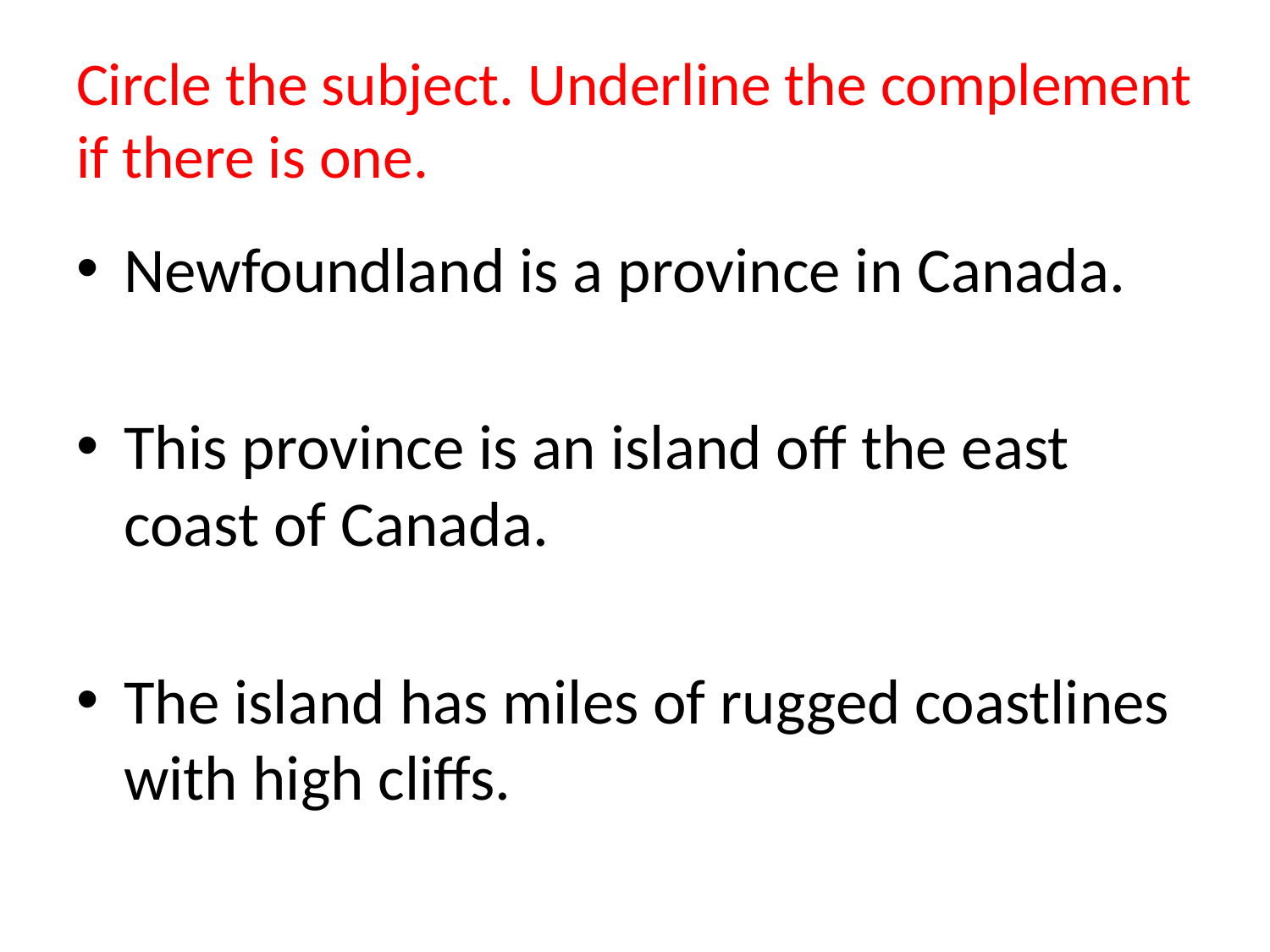

# Circle the subject. Underline the complement if there is one.
Newfoundland is a province in Canada.

This province is an island off the east coast of Canada.

The island has miles of rugged coastlines with high cliffs.